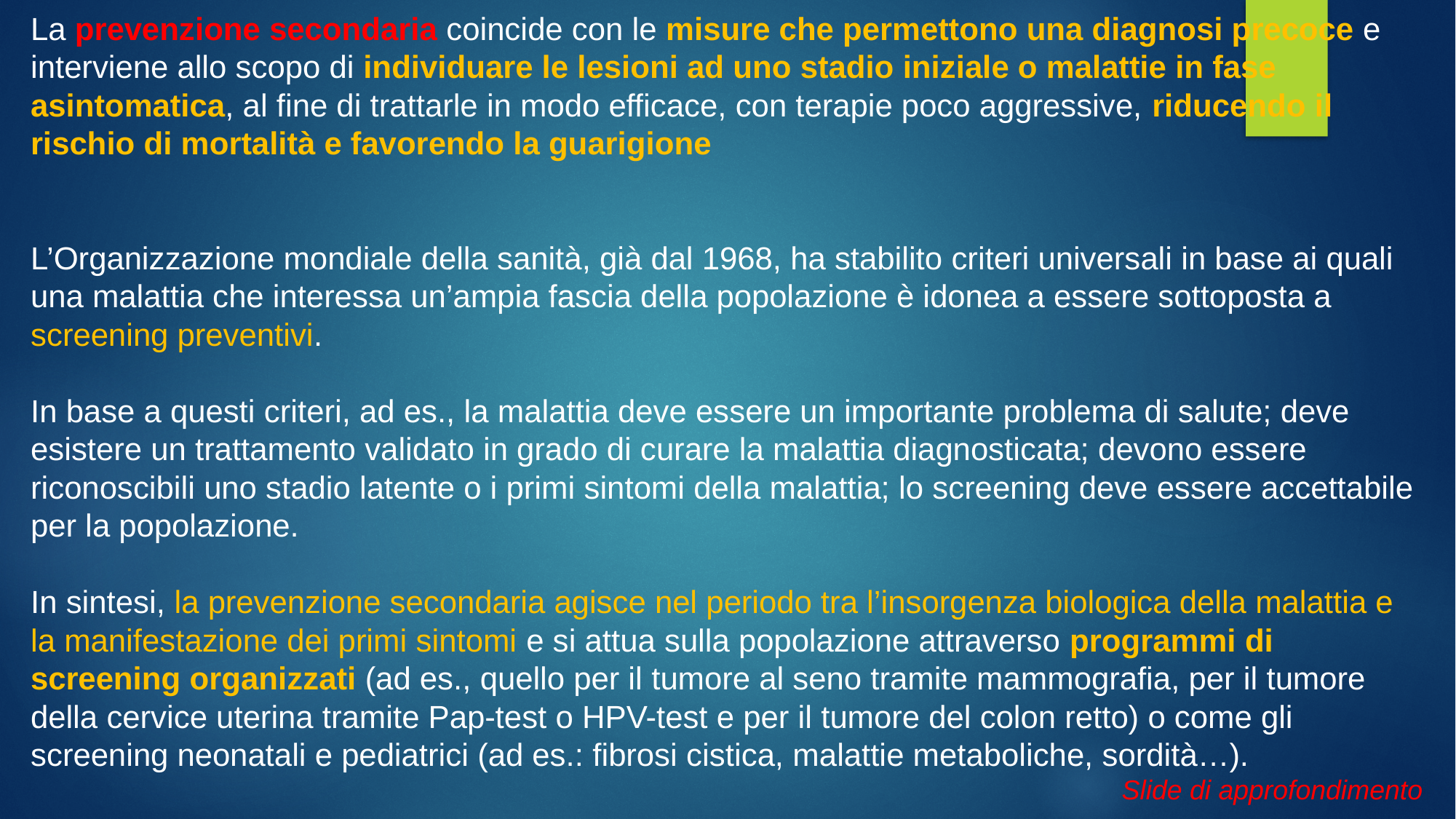

La prevenzione secondaria coincide con le misure che permettono una diagnosi precoce e interviene allo scopo di individuare le lesioni ad uno stadio iniziale o malattie in fase asintomatica, al fine di trattarle in modo efficace, con terapie poco aggressive, riducendo il rischio di mortalità e favorendo la guarigione

L’Organizzazione mondiale della sanità, già dal 1968, ha stabilito criteri universali in base ai quali una malattia che interessa un’ampia fascia della popolazione è idonea a essere sottoposta a screening preventivi.

In base a questi criteri, ad es., la malattia deve essere un importante problema di salute; deve esistere un trattamento validato in grado di curare la malattia diagnosticata; devono essere riconoscibili uno stadio latente o i primi sintomi della malattia; lo screening deve essere accettabile per la popolazione.

In sintesi, la prevenzione secondaria agisce nel periodo tra l’insorgenza biologica della malattia e la manifestazione dei primi sintomi e si attua sulla popolazione attraverso programmi di screening organizzati (ad es., quello per il tumore al seno tramite mammografia, per il tumore della cervice uterina tramite Pap-test o HPV-test e per il tumore del colon retto) o come gli screening neonatali e pediatrici (ad es.: fibrosi cistica, malattie metaboliche, sordità…).
Slide di approfondimento